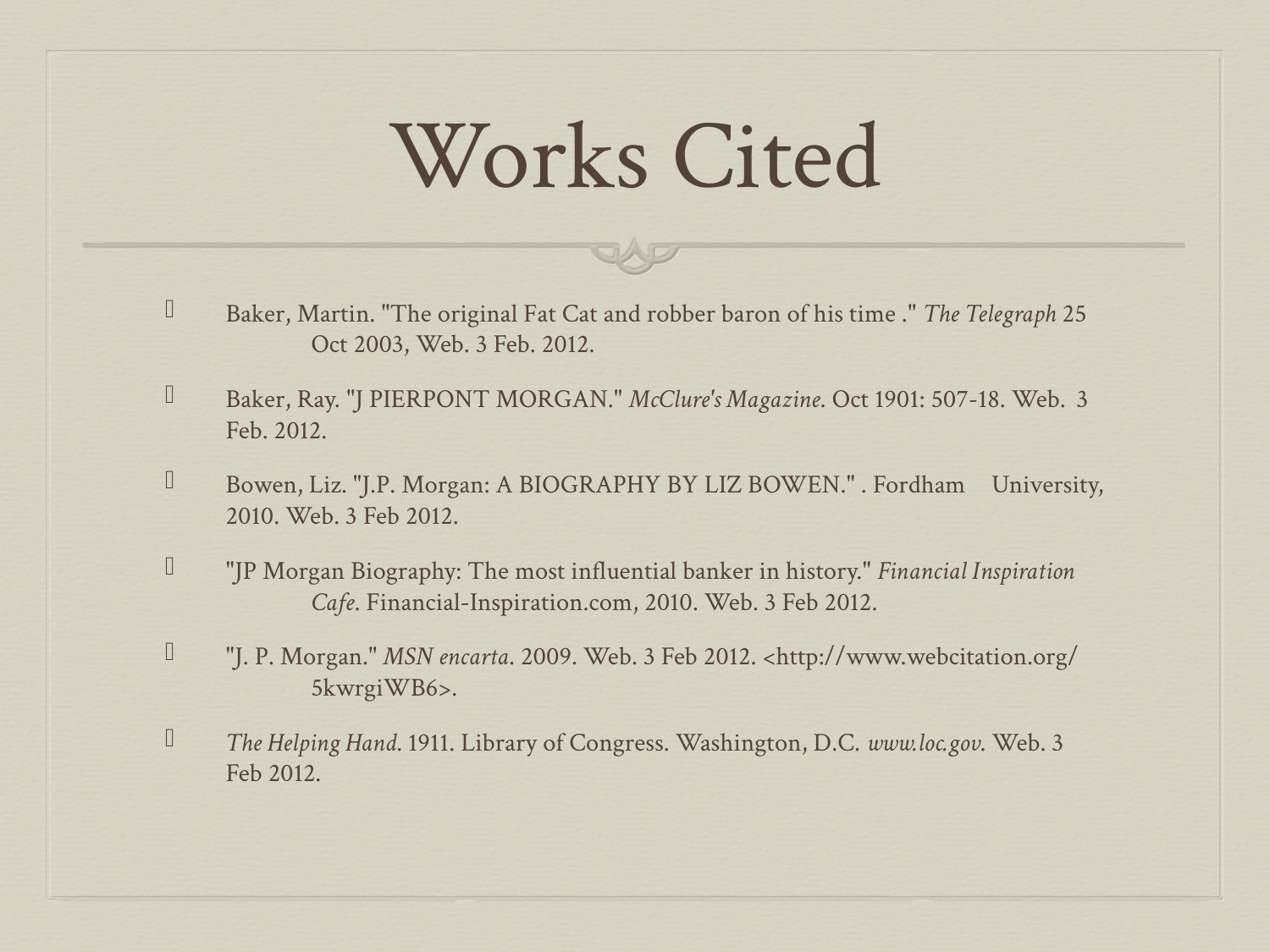

# Works Cited
Baker, Martin. "The original Fat Cat and robber baron of his time ." The Telegraph 25 	Oct 2003, Web. 3 Feb. 2012.
Baker, Ray. "J PIERPONT MORGAN." McClure's Magazine. Oct 1901: 507-18. Web. 	3 Feb. 2012.
Bowen, Liz. "J.P. Morgan: A BIOGRAPHY BY LIZ BOWEN." . Fordham 	University, 2010. Web. 3 Feb 2012.
"JP Morgan Biography: The most influential banker in history." Financial Inspiration 	Cafe. Financial-Inspiration.com, 2010. Web. 3 Feb 2012.
"J. P. Morgan." MSN encarta. 2009. Web. 3 Feb 2012. <http://www.webcitation.org/	5kwrgiWB6>.
The Helping Hand. 1911. Library of Congress. Washington, D.C. www.loc.gov. Web. 3 	Feb 2012.